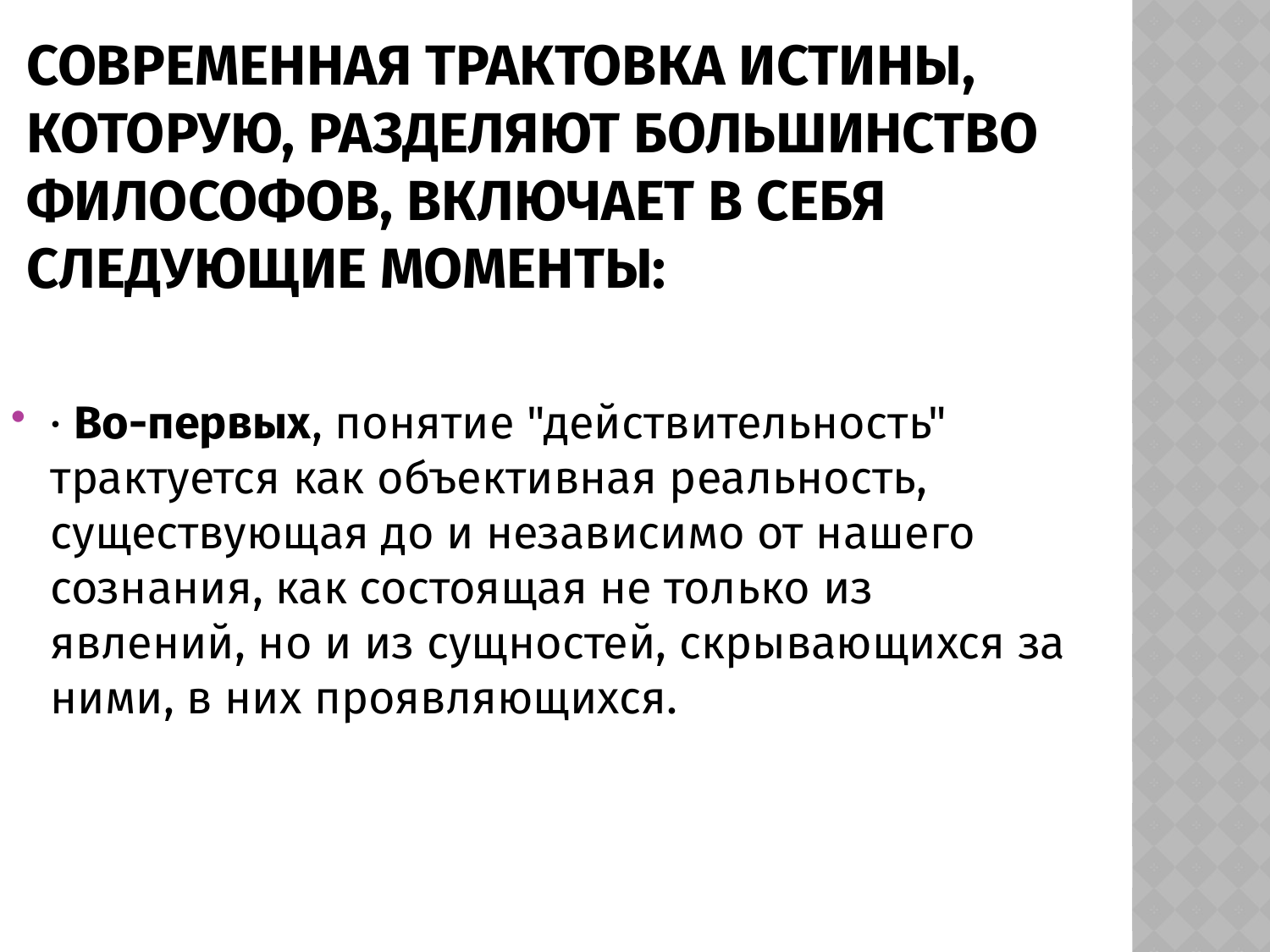

# Современная трактовка истины, которую, разделяют большинство философов, включает в себя следующие моменты:
· Во-первых, понятие "действительность" трактуется как объективная реальность, существующая до и независимо от нашего сознания, как состоящая не только из явлений, но и из сущностей, скрывающихся за ними, в них проявляющихся.